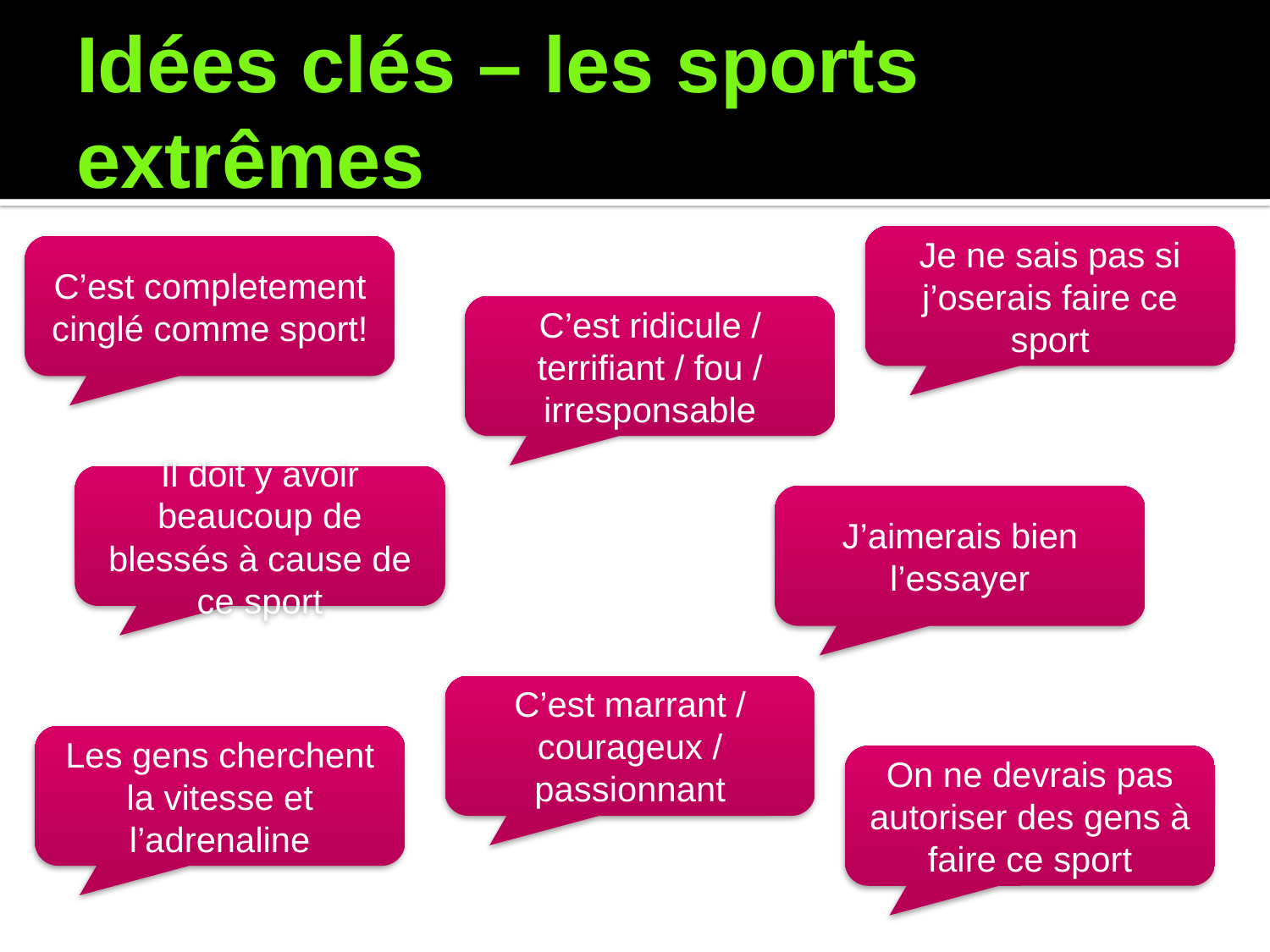

# Idées clés – les sports extrêmes
Je ne sais pas si j’oserais faire ce sport
C’est completement cinglé comme sport!

C’est ridicule / terrifiant / fou / irresponsable
Il doit y avoir beaucoup de blessés à cause de ce sport
J’aimerais bien l’essayer
C’est marrant / courageux / passionnant
Les gens cherchent la vitesse et l’adrenaline
On ne devrais pas autoriser des gens à faire ce sport